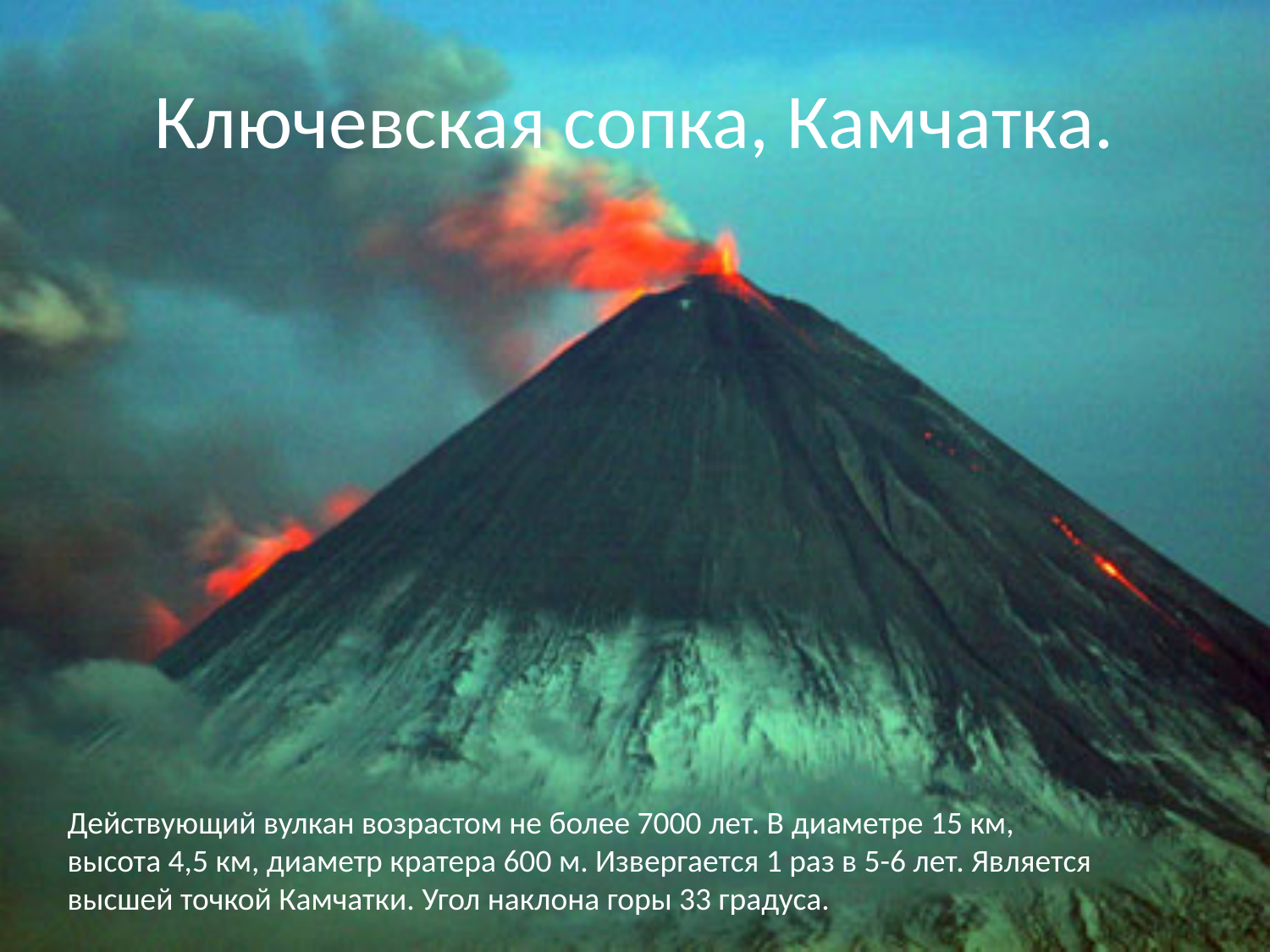

# Ключевская сопка, Камчатка.
Действующий вулкан возрастом не более 7000 лет. В диаметре 15 км, высота 4,5 км, диаметр кратера 600 м. Извергается 1 раз в 5-6 лет. Является высшей точкой Камчатки. Угол наклона горы 33 градуса.